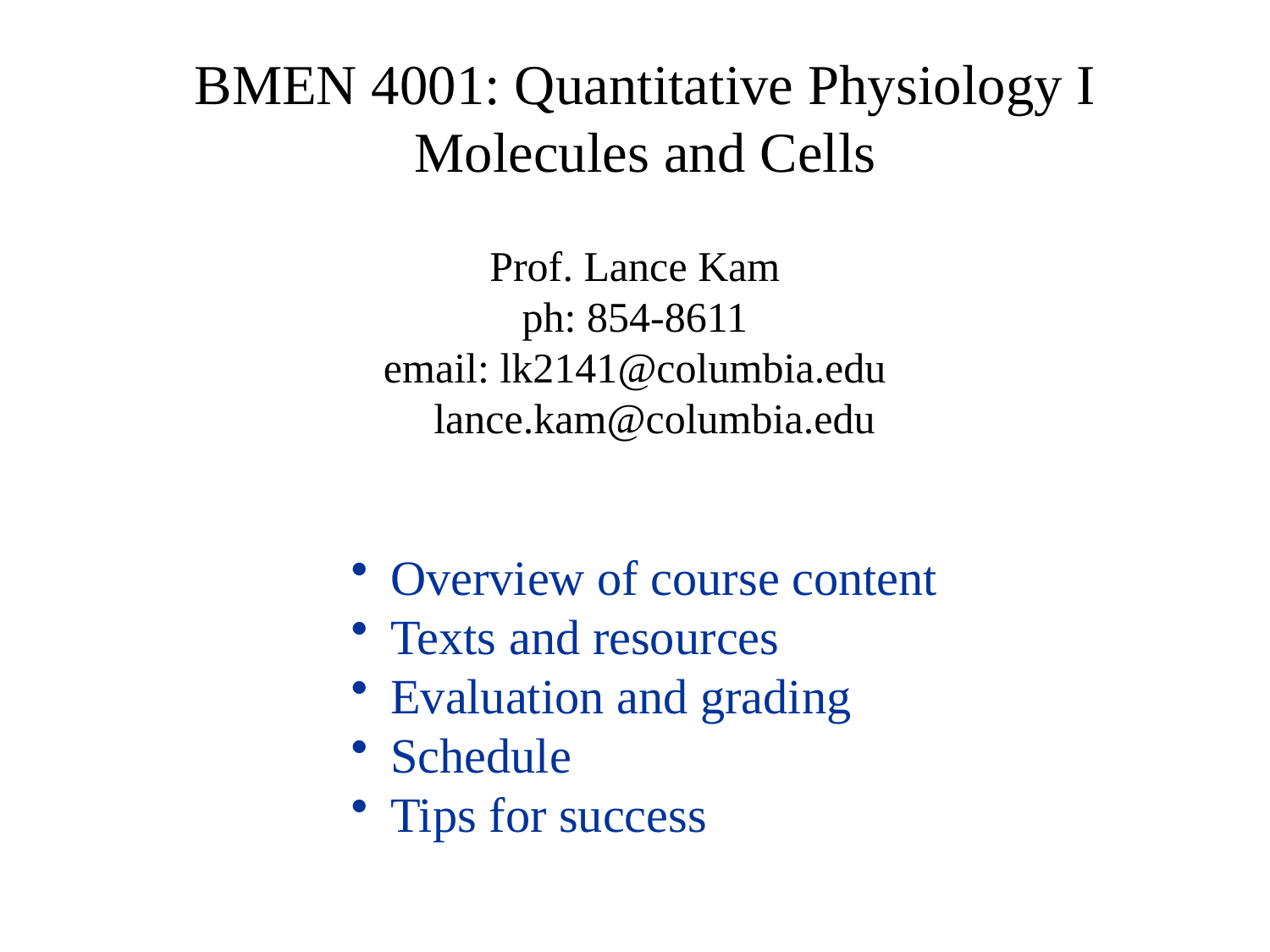

BMEN 4001: Quantitative Physiology I
Molecules and Cells
Prof. Lance Kam
ph: 854-8611
email: lk2141@columbia.edu lance.kam@columbia.edu
Overview of course content
Texts and resources
Evaluation and grading
Schedule
Tips for success